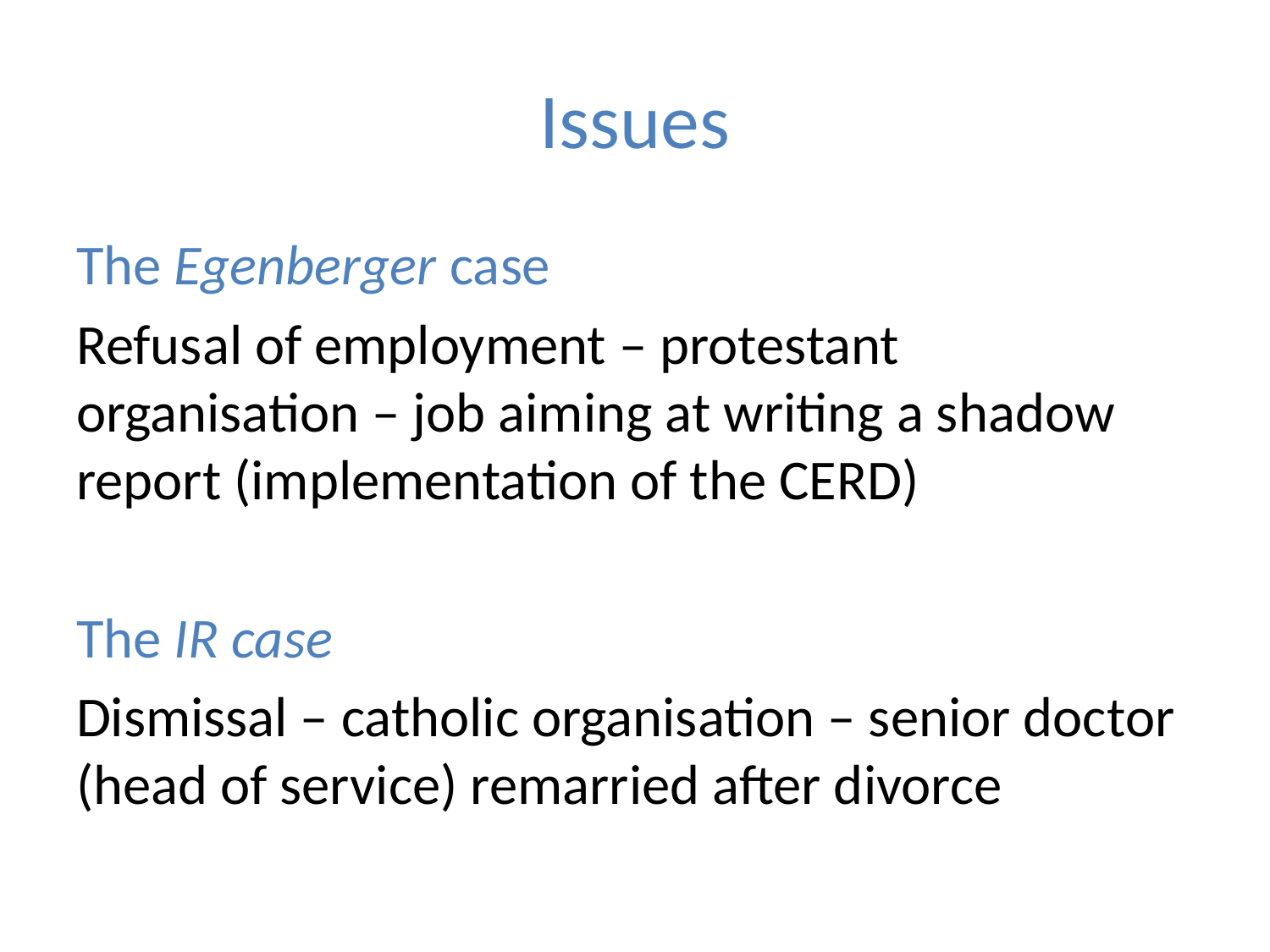

# Issues
The Egenberger case
Refusal of employment – protestant organisation – job aiming at writing a shadow report (implementation of the CERD)

The IR case
Dismissal – catholic organisation – senior doctor (head of service) remarried after divorce